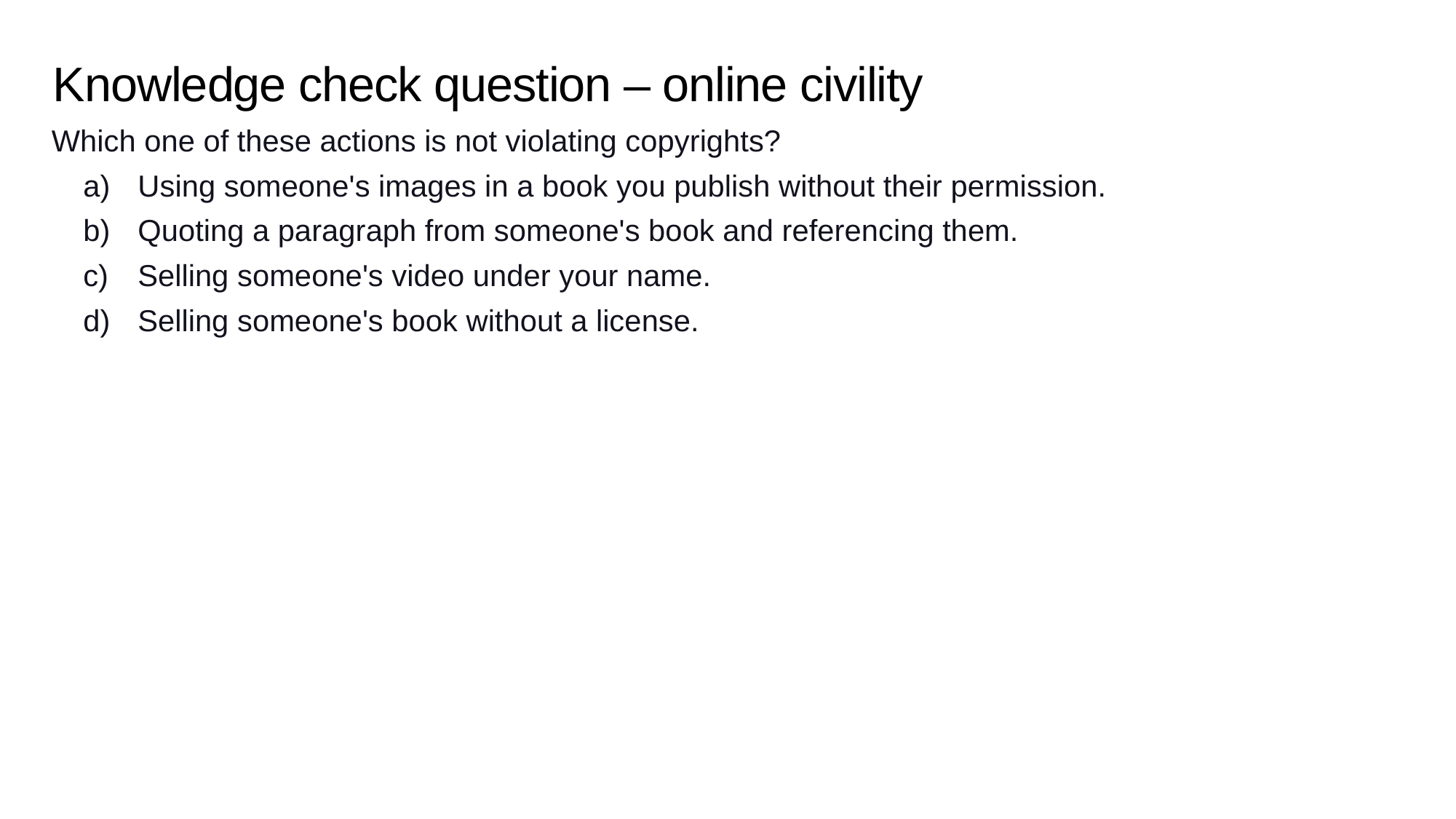

# Knowledge check question – online civility
Which one of these actions is not violating copyrights?
Using someone's images in a book you publish without their permission.
Quoting a paragraph from someone's book and referencing them.
Selling someone's video under your name.
Selling someone's book without a license.